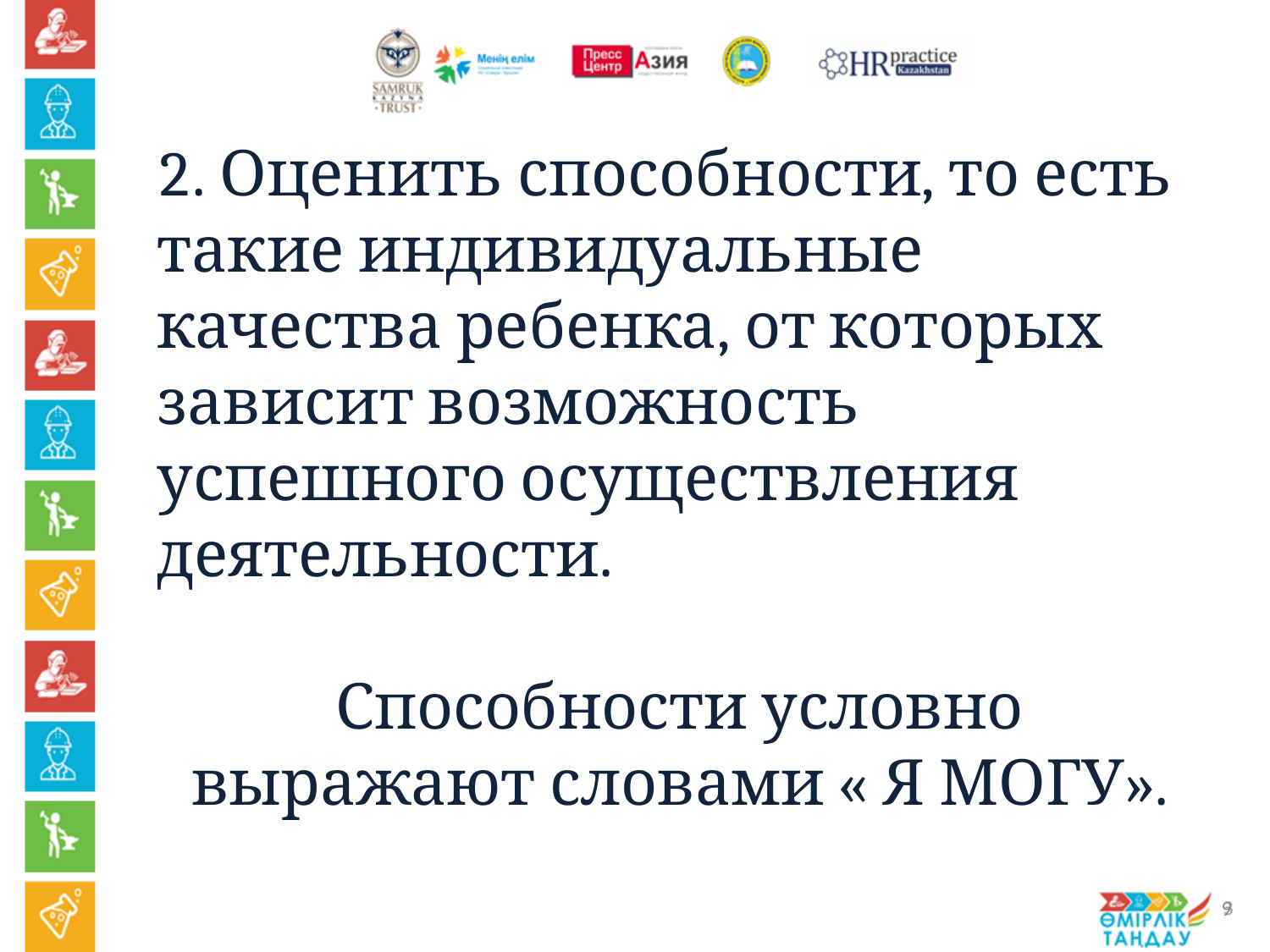

2. Оценить способности, то есть такие индивидуальные качества ребенка, от которых зависит возможность успешного осуществления деятельности.

Способности условно выражают словами « Я МОГУ».
9